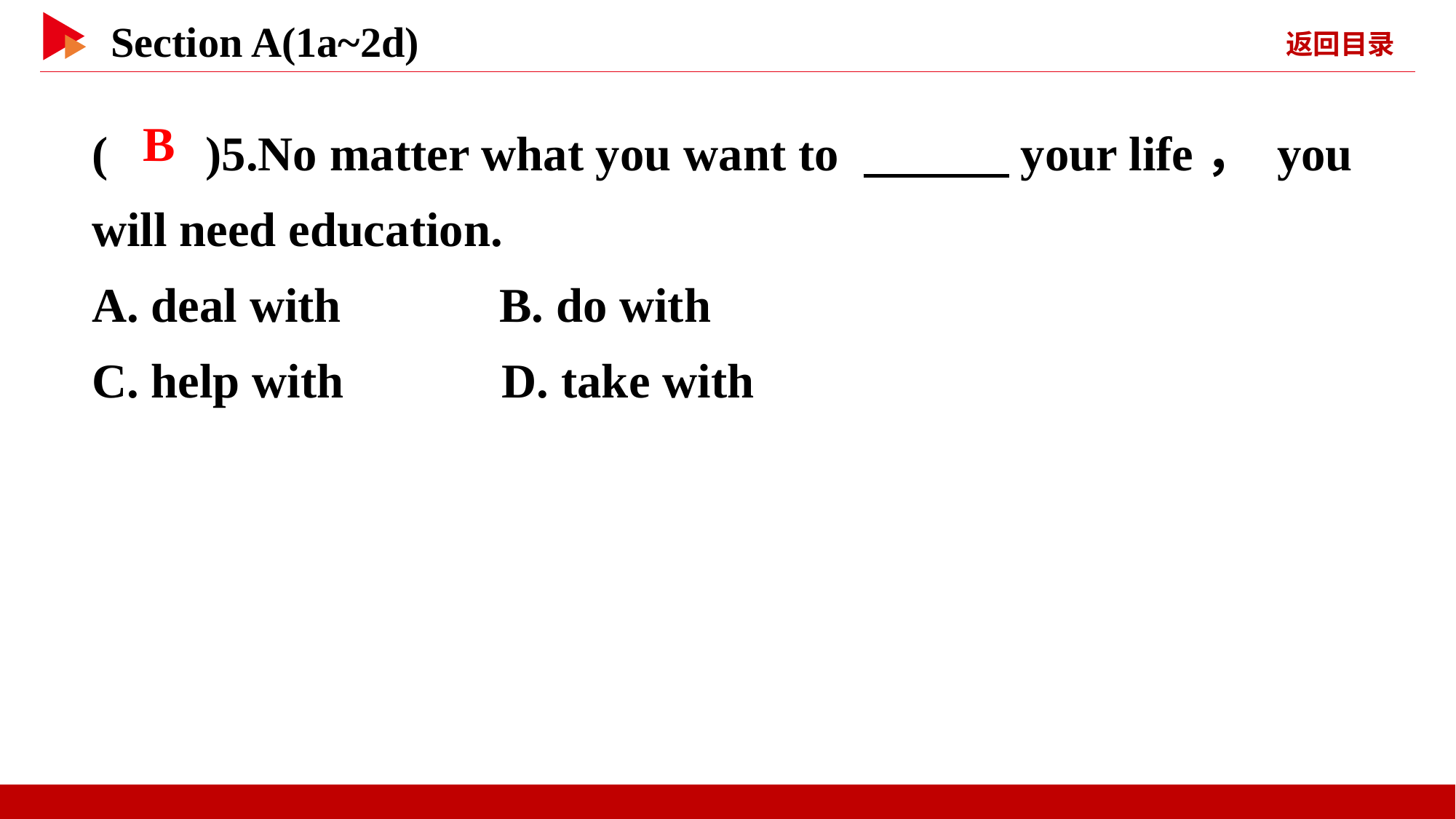

(        )5.No matter what you want to 　　　your life， you will need education.
A. deal with             B. do with
C. help with             D. take with
   B